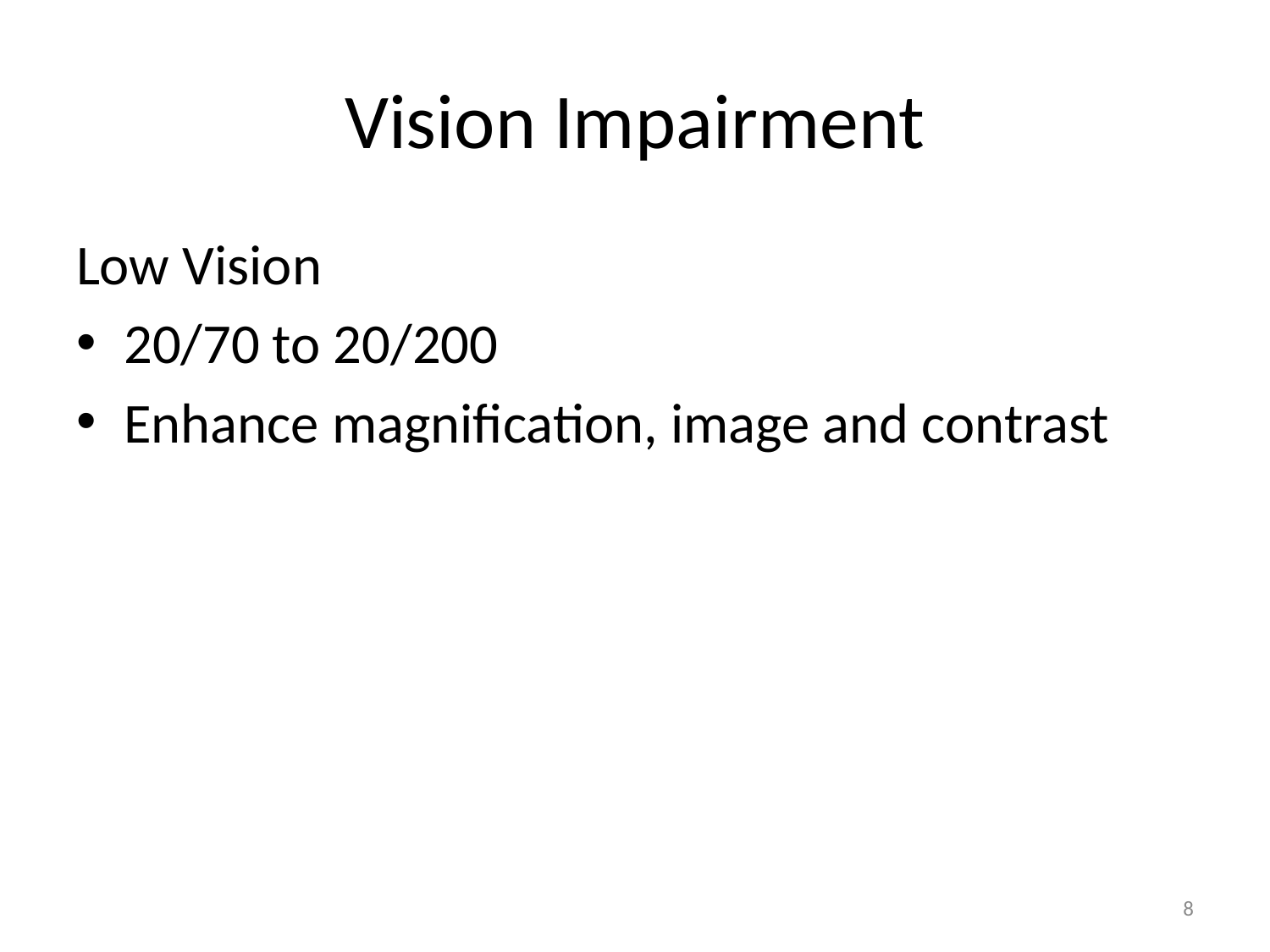

# Vision Impairment
Low Vision
20/70 to 20/200
Enhance magnification, image and contrast

8